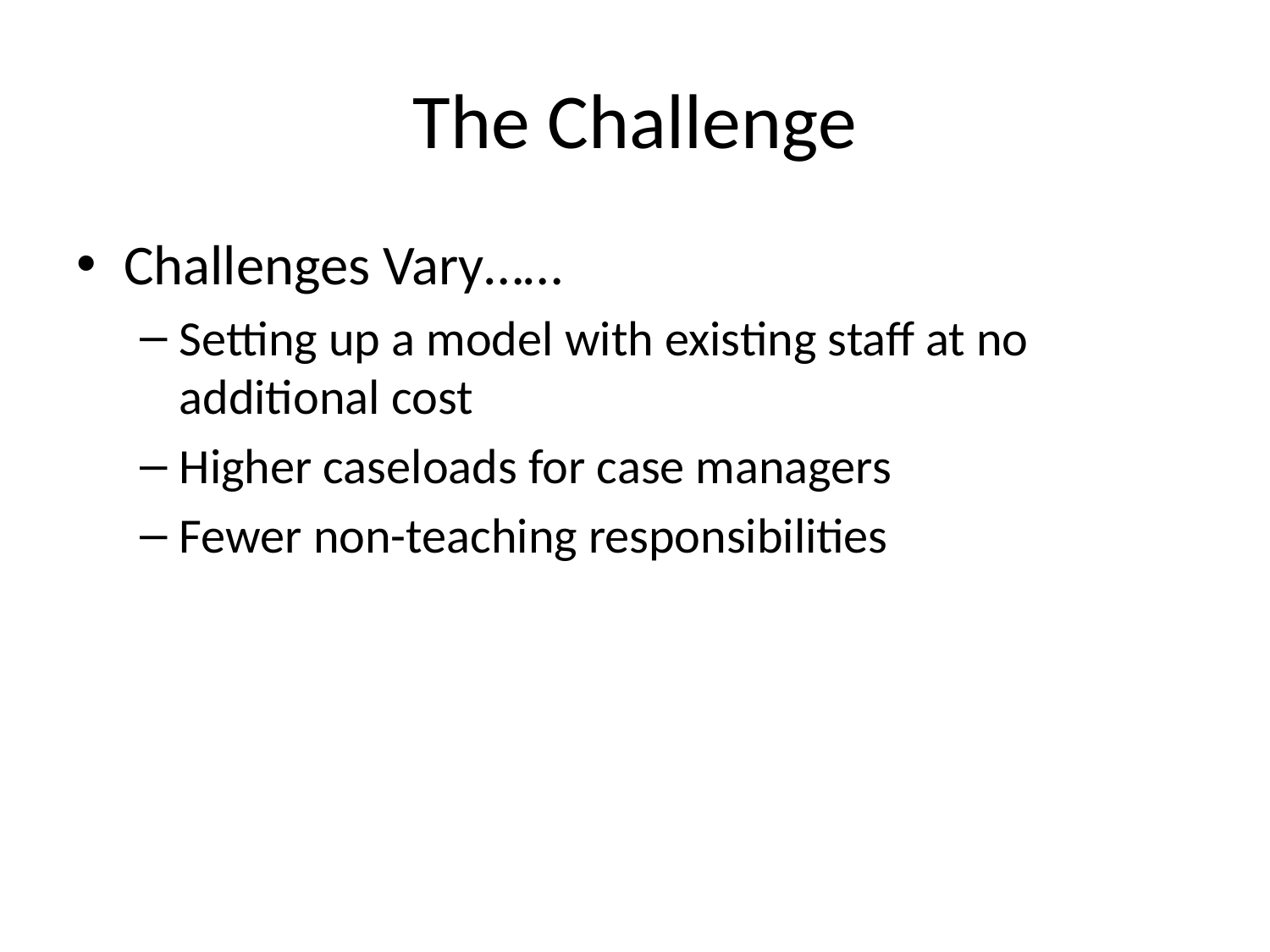

# The Challenge
Challenges Vary……
Setting up a model with existing staff at no additional cost
Higher caseloads for case managers
Fewer non-teaching responsibilities